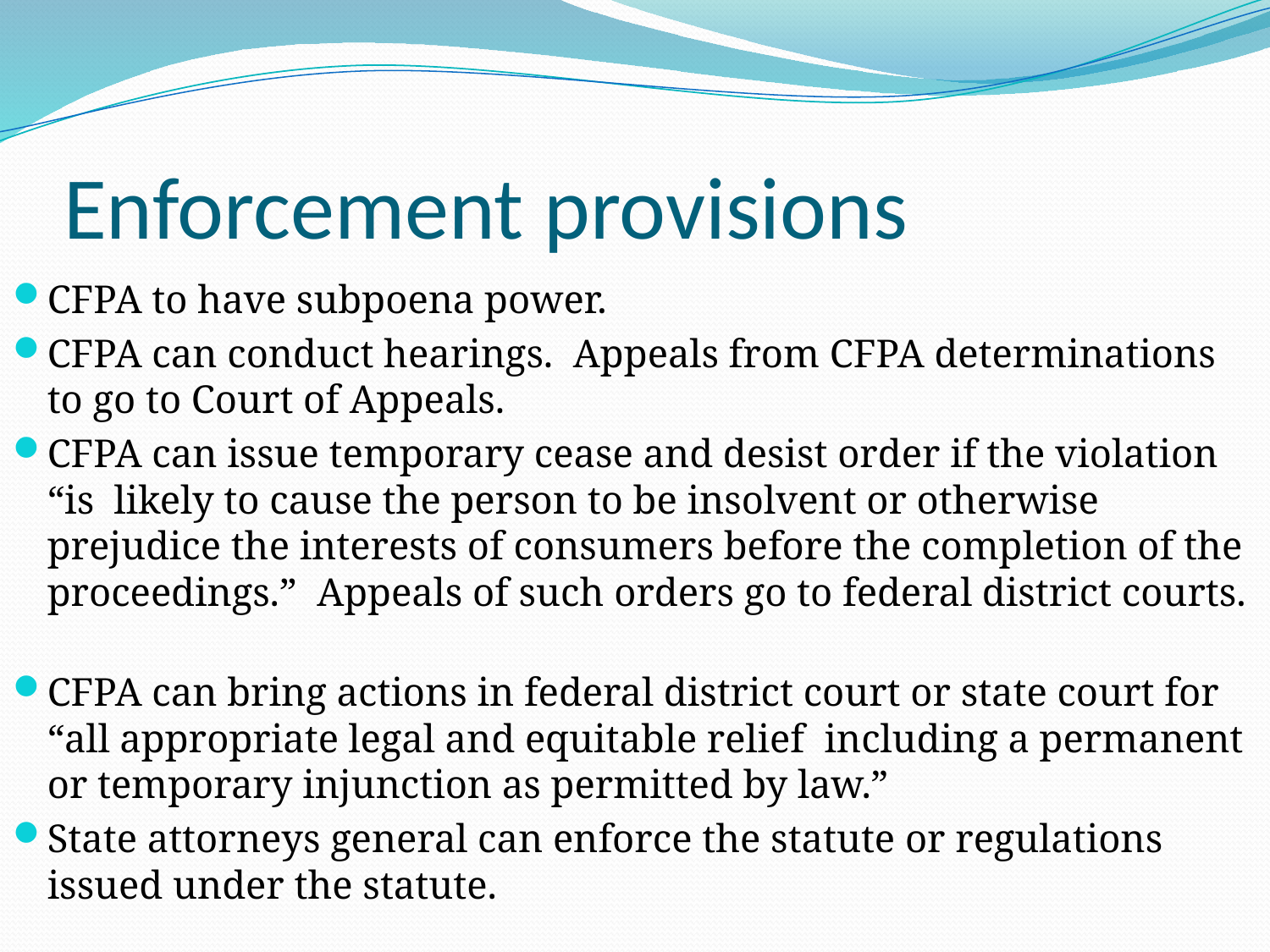

Enforcement provisions
CFPA to have subpoena power.
CFPA can conduct hearings.  Appeals from CFPA determinations to go to Court of Appeals.
CFPA can issue temporary cease and desist order if the violation “is  likely to cause the person to be insolvent or otherwise prejudice the interests of consumers before the completion of the proceedings.”  Appeals of such orders go to federal district courts.
CFPA can bring actions in federal district court or state court for “all appropriate legal and equitable relief  including a permanent or temporary injunction as permitted by law.”
State attorneys general can enforce the statute or regulations issued under the statute.